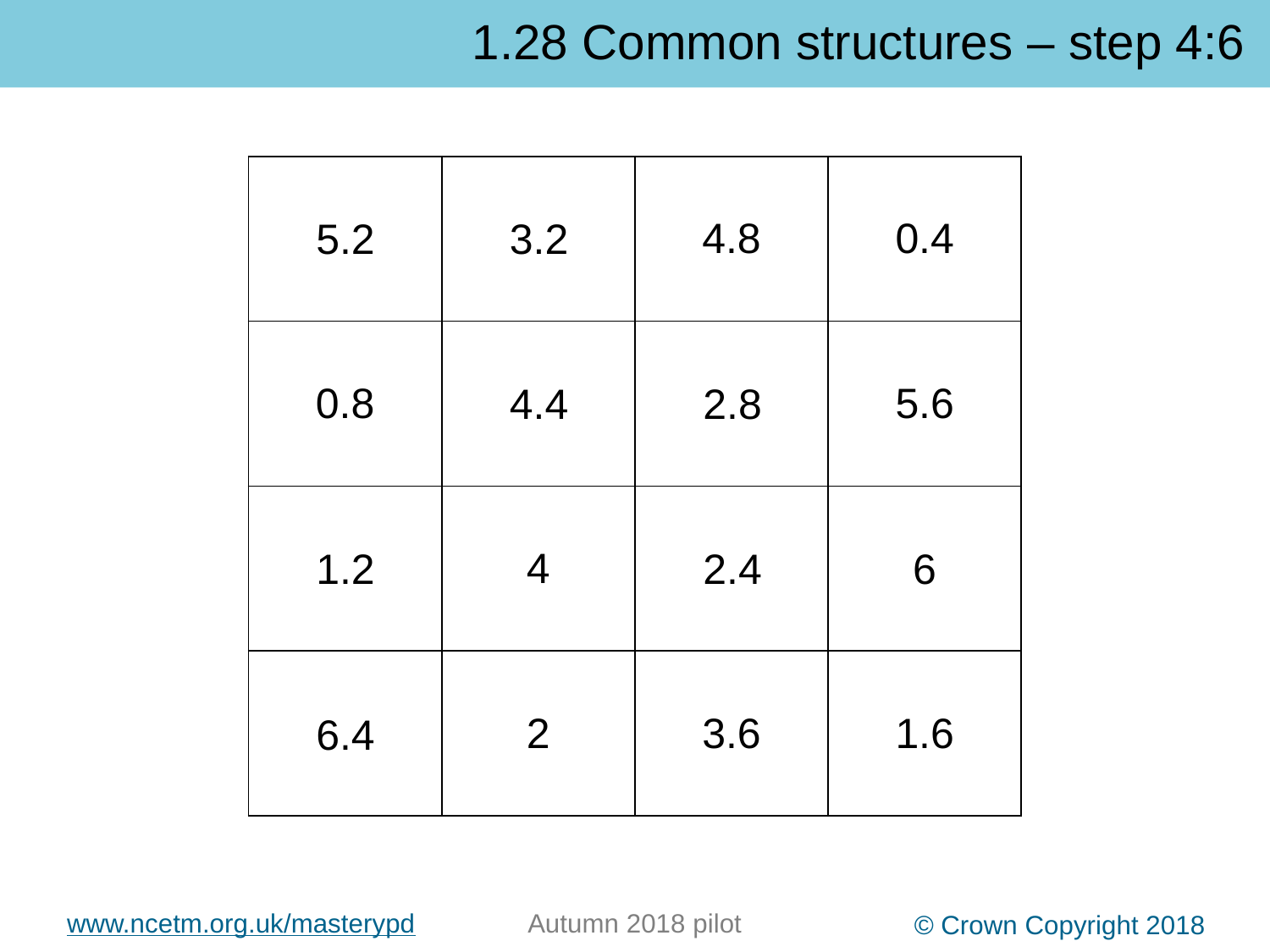

1.28 Common structures – step 4:6
|  |  | 4.8 | 0.4 |
| --- | --- | --- | --- |
| 0.8 |  |  | 5.6 |
|  | 4 |  |  |
|  | 2 | 3.6 | 1.6 |
5.2
3.2
4.4
2.8
1.2
2.4
6
6.4